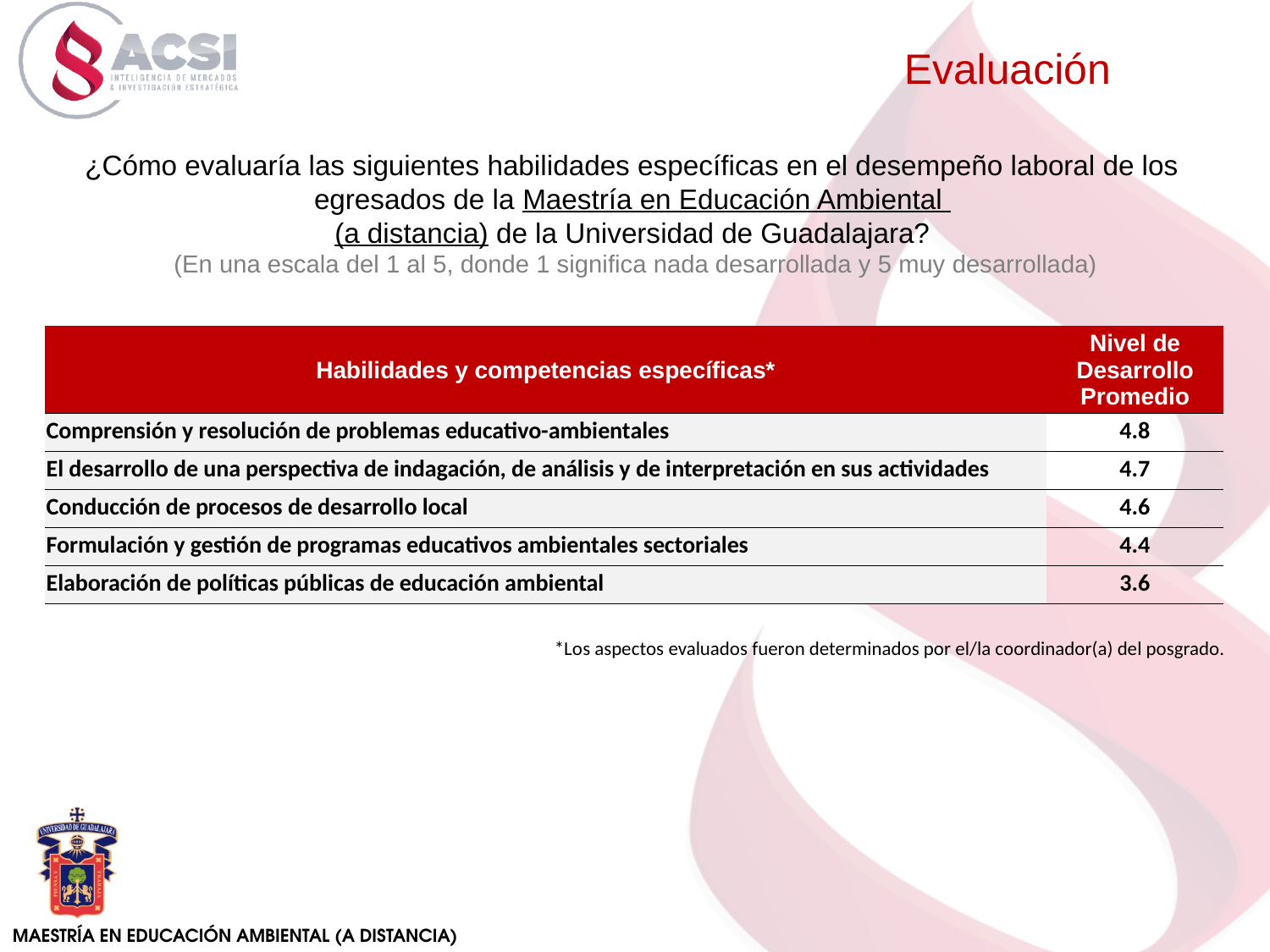

Evaluación
¿Cómo evaluaría las siguientes habilidades específicas en el desempeño laboral de los egresados de la Maestría en Educación Ambiental
(a distancia) de la Universidad de Guadalajara?
 (En una escala del 1 al 5, donde 1 significa nada desarrollada y 5 muy desarrollada)
| Habilidades y competencias específicas\* | Nivel de Desarrollo Promedio |
| --- | --- |
| Comprensión y resolución de problemas educativo-ambientales | 4.8 |
| El desarrollo de una perspectiva de indagación, de análisis y de interpretación en sus actividades | 4.7 |
| Conducción de procesos de desarrollo local | 4.6 |
| Formulación y gestión de programas educativos ambientales sectoriales | 4.4 |
| Elaboración de políticas públicas de educación ambiental | 3.6 |
*Los aspectos evaluados fueron determinados por el/la coordinador(a) del posgrado.